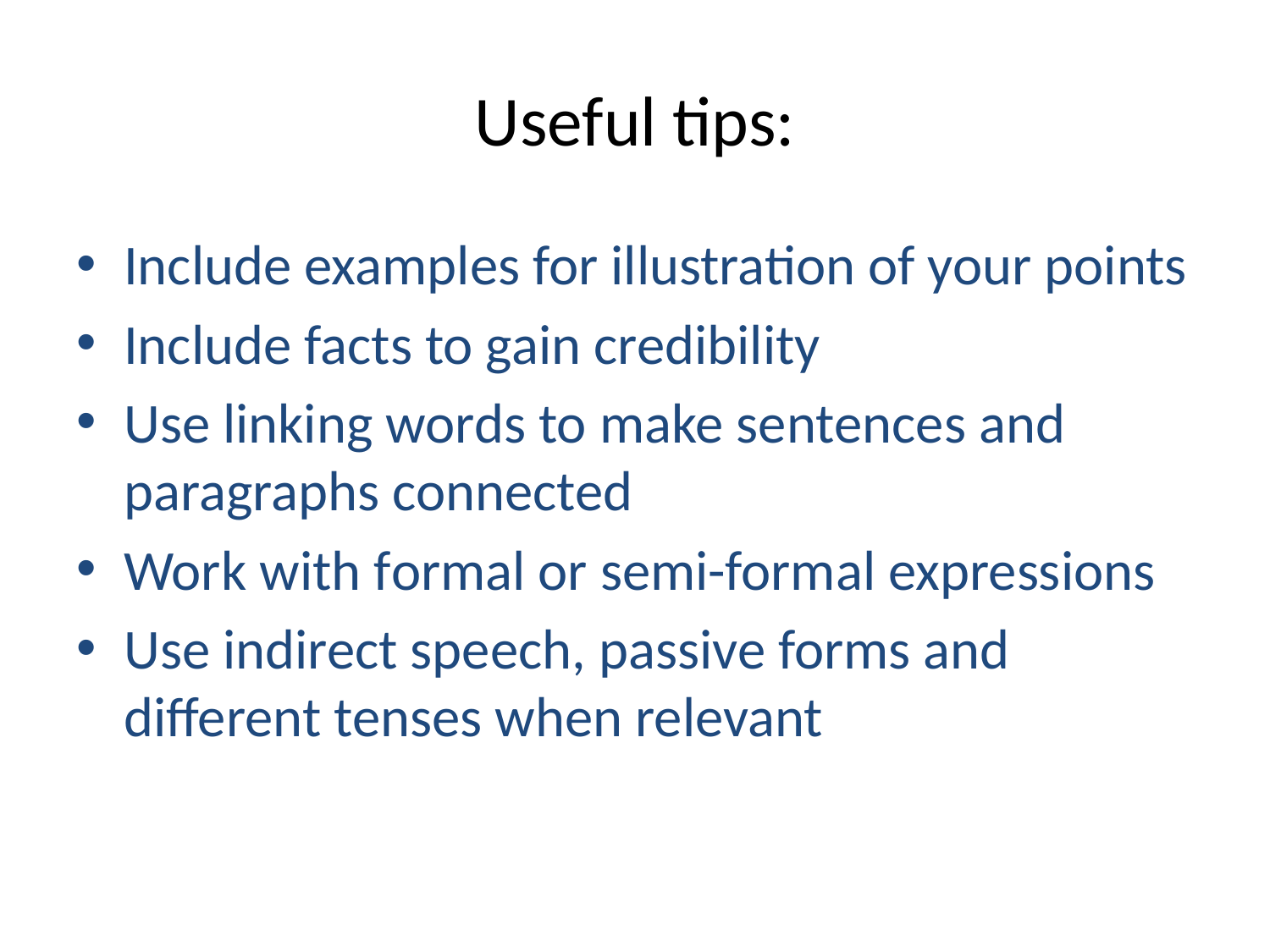

# Useful tips:
Include examples for illustration of your points
Include facts to gain credibility
Use linking words to make sentences and paragraphs connected
Work with formal or semi-formal expressions
Use indirect speech, passive forms and different tenses when relevant